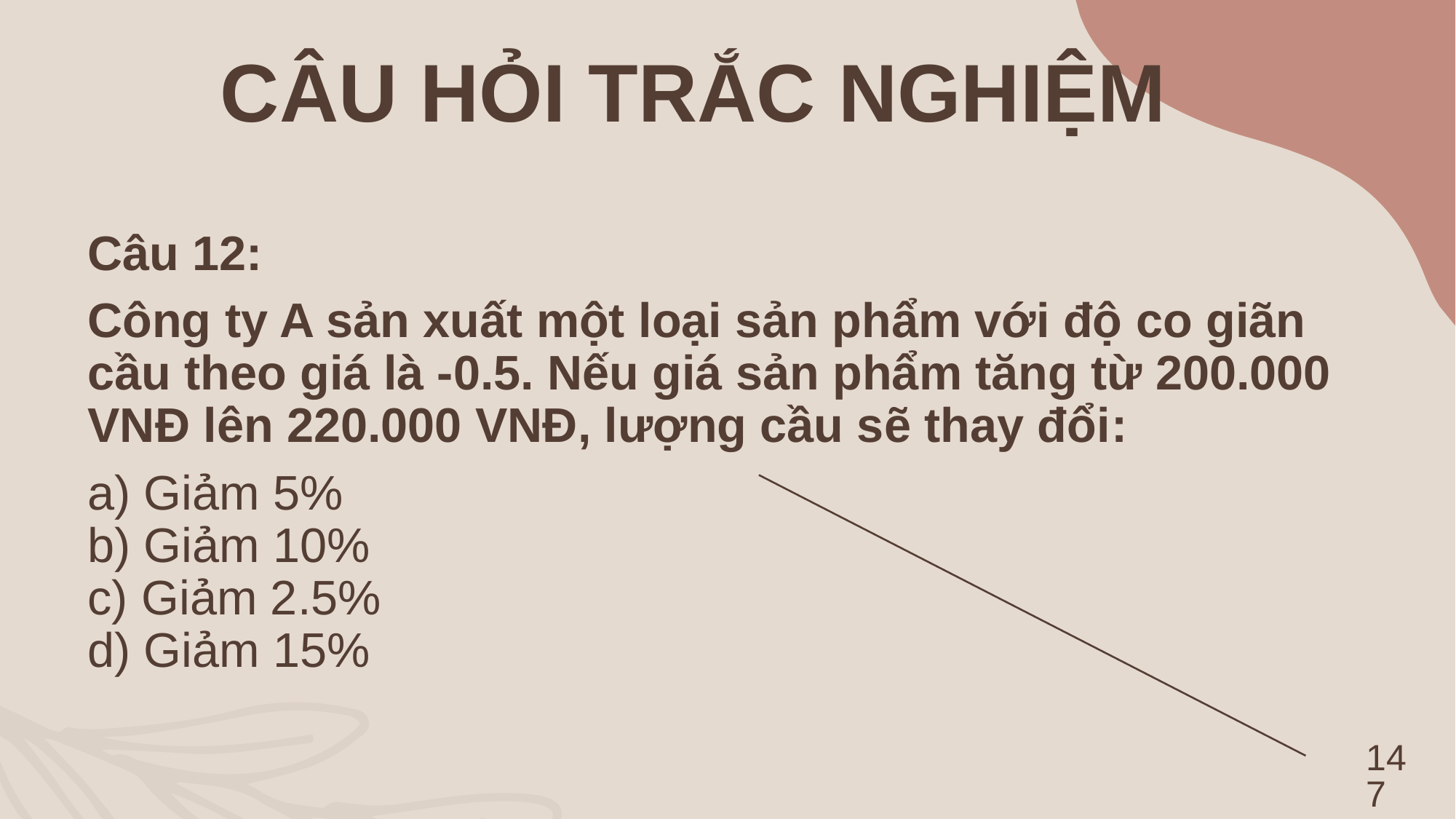

CÂU HỎI TRẮC NGHIỆM
Câu 12:
Công ty A sản xuất một loại sản phẩm với độ co giãn cầu theo giá là -0.5. Nếu giá sản phẩm tăng từ 200.000 VNĐ lên 220.000 VNĐ, lượng cầu sẽ thay đổi:
a) Giảm 5%
b) Giảm 10%
c) Giảm 2.5%
d) Giảm 15%
147